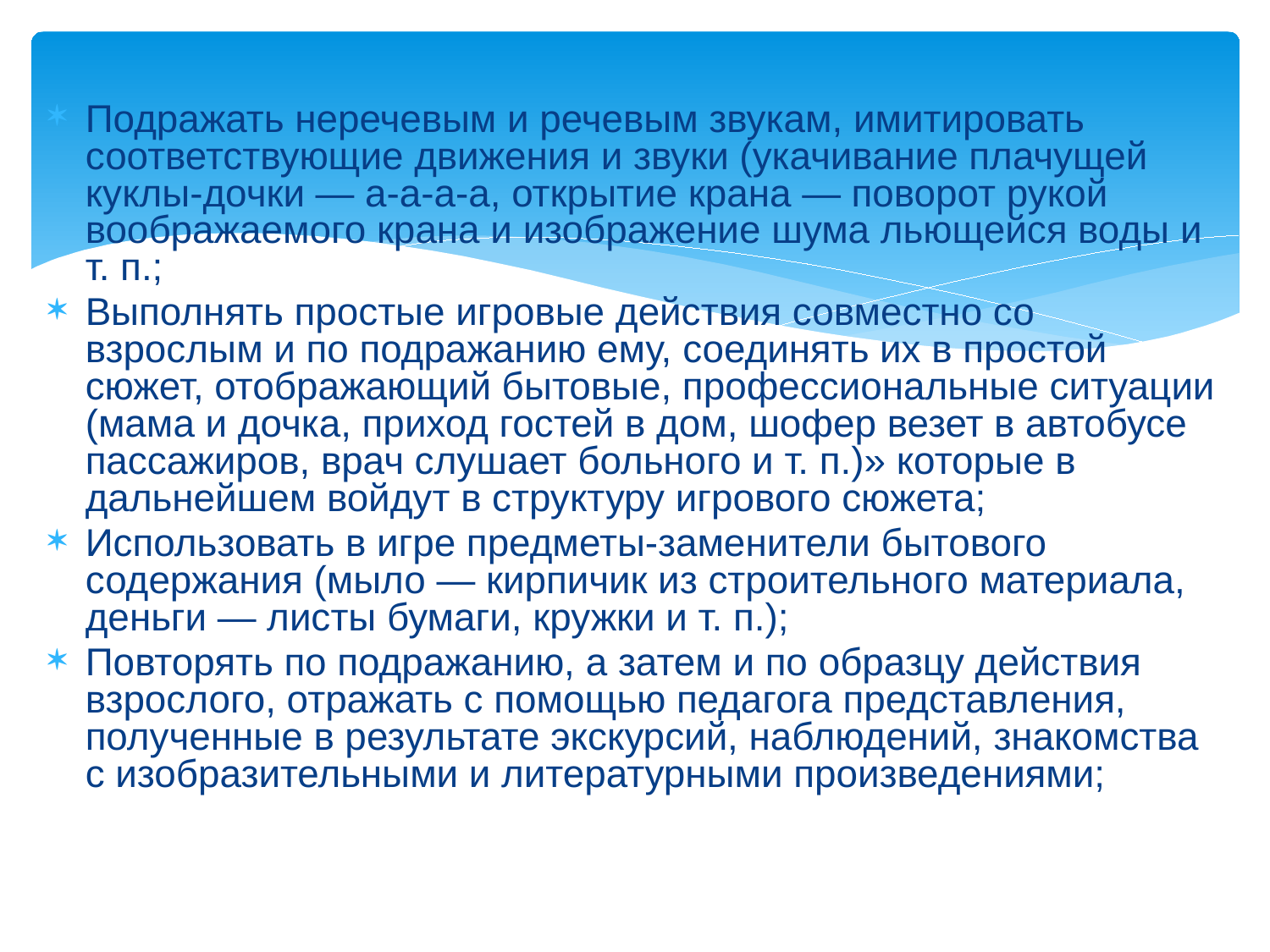

Подражать неречевым и речевым звукам, имитировать соответствующие движения и звуки (укачивание плачущей куклы-дочки — а-а-а-а, открытие крана — поворот рукой воображаемого крана и изображение шума льющейся воды и т. п.;
Выполнять простые игровые действия совместно со взрослым и по подражанию ему, соединять их в простой сюжет, отображающий бытовые, профессиональные ситуации (мама и дочка, приход гостей в дом, шофер везет в автобусе пассажиров, врач слушает больного и т. п.)» которые в дальнейшем войдут в структуру игрового сюжета;
Использовать в игре предметы-заменители бытового содержания (мыло — кирпичик из строительного материала, деньги — листы бумаги, кружки и т. п.);
Повторять по подражанию, а затем и по образцу действия взрослого, отражать с помощью педагога представления, полученные в результате экскурсий, наблюдений, знакомства с изобразительными и литературными произведениями;